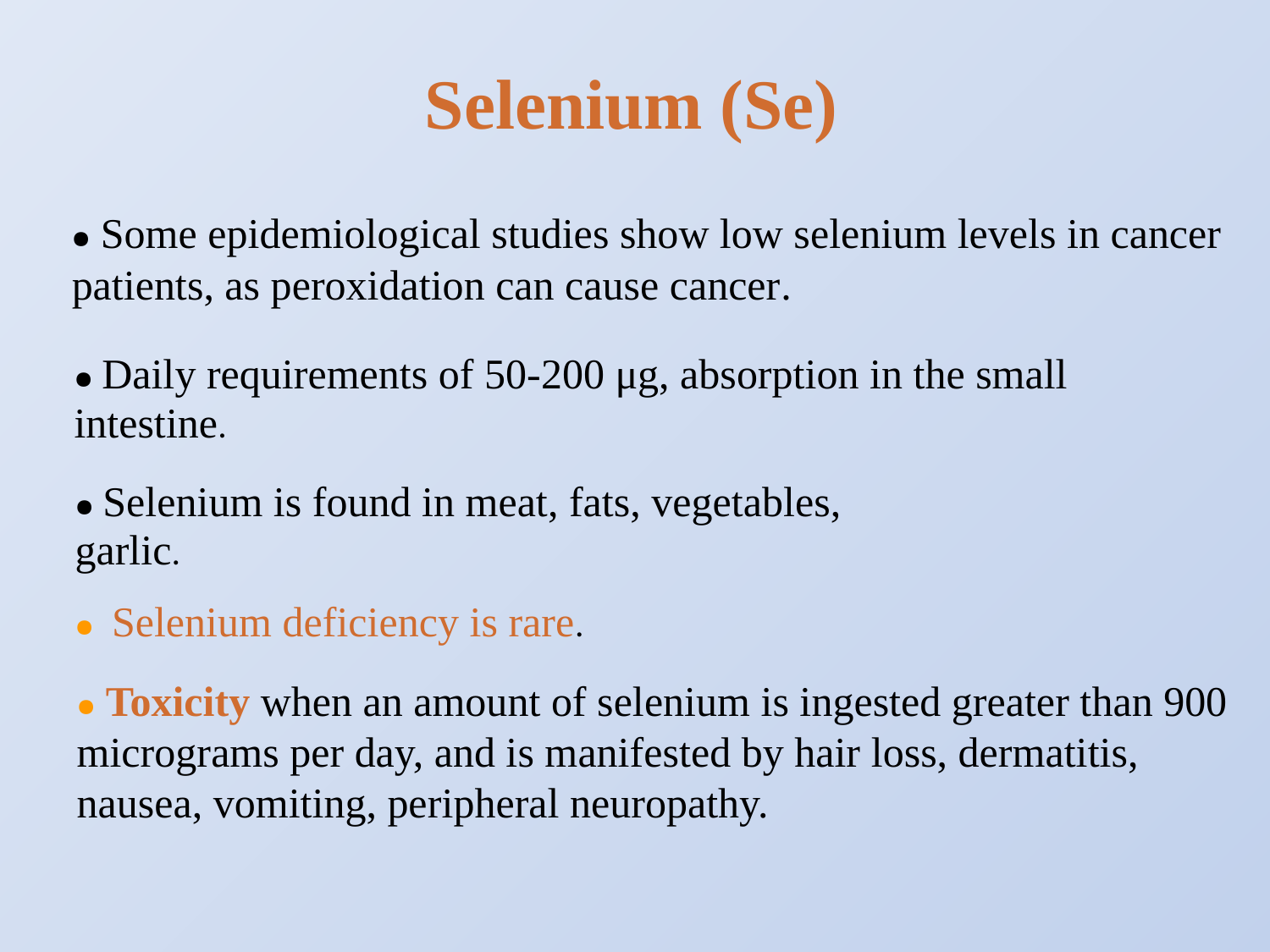

Selenium (Se)
• Some epidemiological studies show low selenium levels in cancer patients, as peroxidation can cause cancer.
• Daily requirements of 50-200 μg, absorption in the small intestine.

• Selenium is found in meat, fats, vegetables, garlic.

•  Selenium deficiency is rare.

• Toxicity when an amount of selenium is ingested greater than 900 micrograms per day, and is manifested by hair loss, dermatitis, nausea, vomiting, peripheral neuropathy.